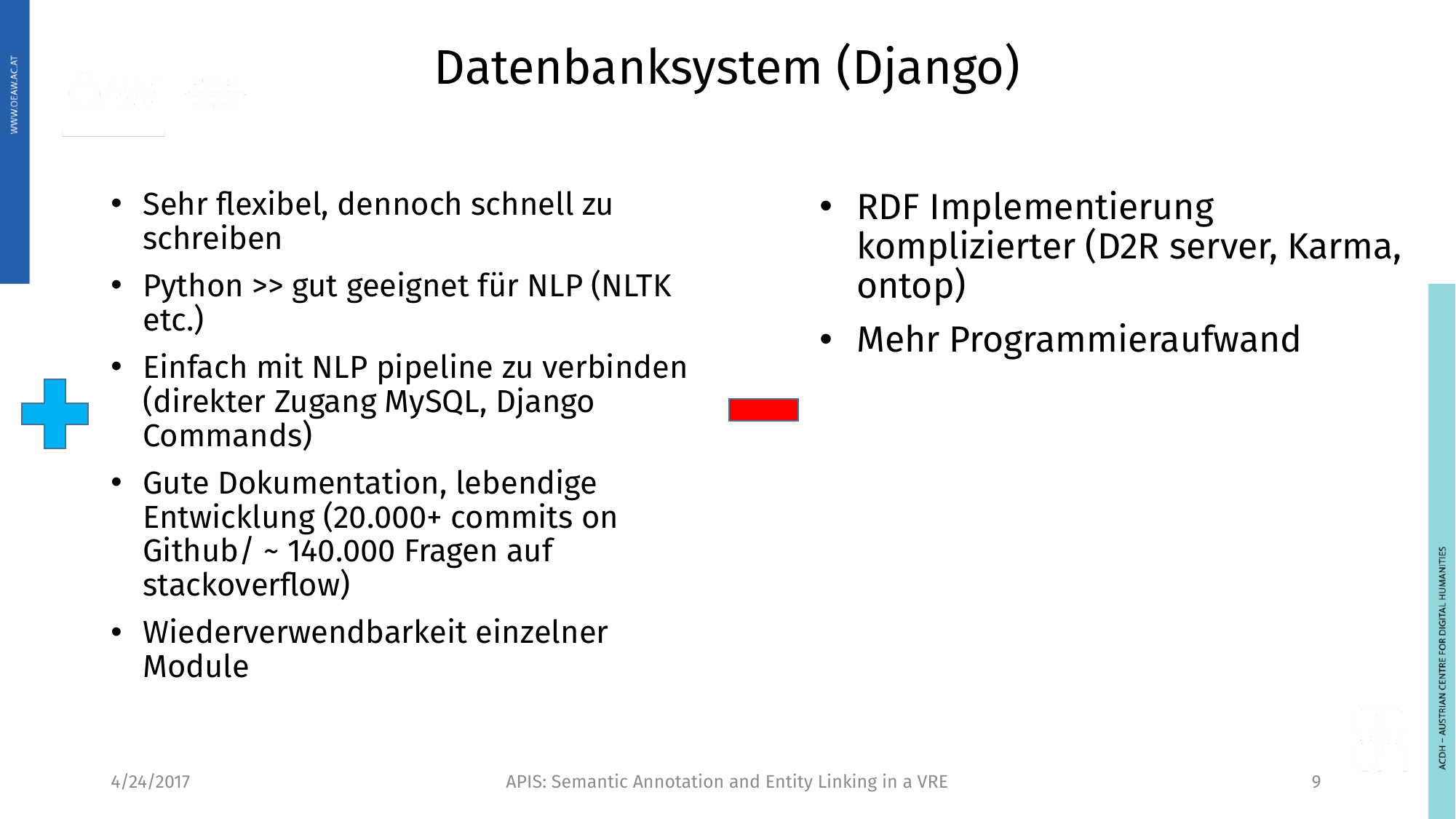

# Datenbanksystem (Django)
Sehr flexibel, dennoch schnell zu schreiben
Python >> gut geeignet für NLP (NLTK etc.)
Einfach mit NLP pipeline zu verbinden (direkter Zugang MySQL, Django Commands)
Gute Dokumentation, lebendige Entwicklung (20.000+ commits on Github/ ~ 140.000 Fragen auf stackoverflow)
Wiederverwendbarkeit einzelner Module
RDF Implementierung komplizierter (D2R server, Karma, ontop)
Mehr Programmieraufwand

4/24/2017
APIS: Semantic Annotation and Entity Linking in a VRE
9